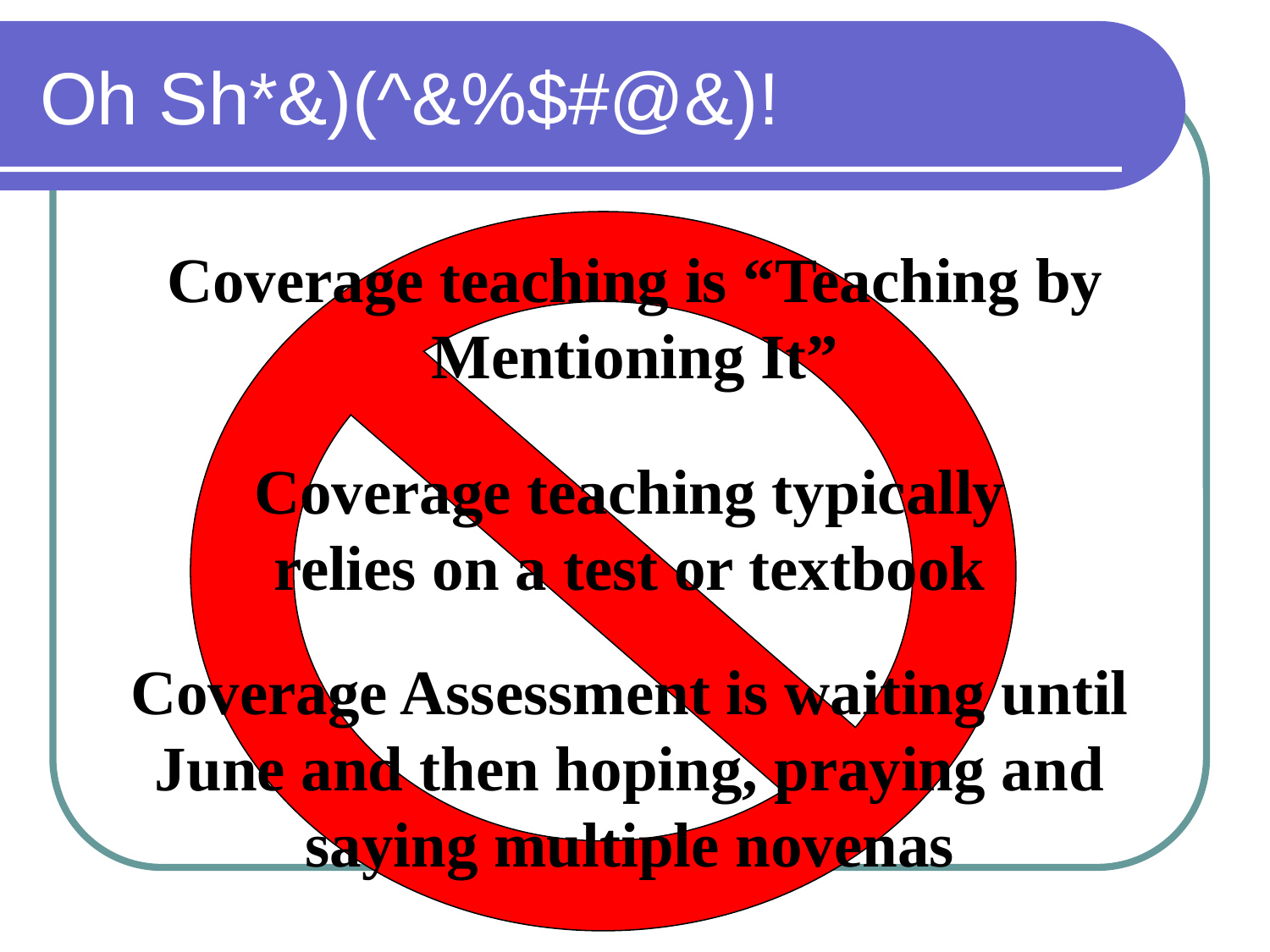

# Oh Sh*&)(^&%$#@&)!

Coverage teaching is “Teaching by Mentioning It”
Coverage teaching typically relies on a test or textbook

Coverage Assessment is waiting until June and then hoping, praying and saying multiple novenas